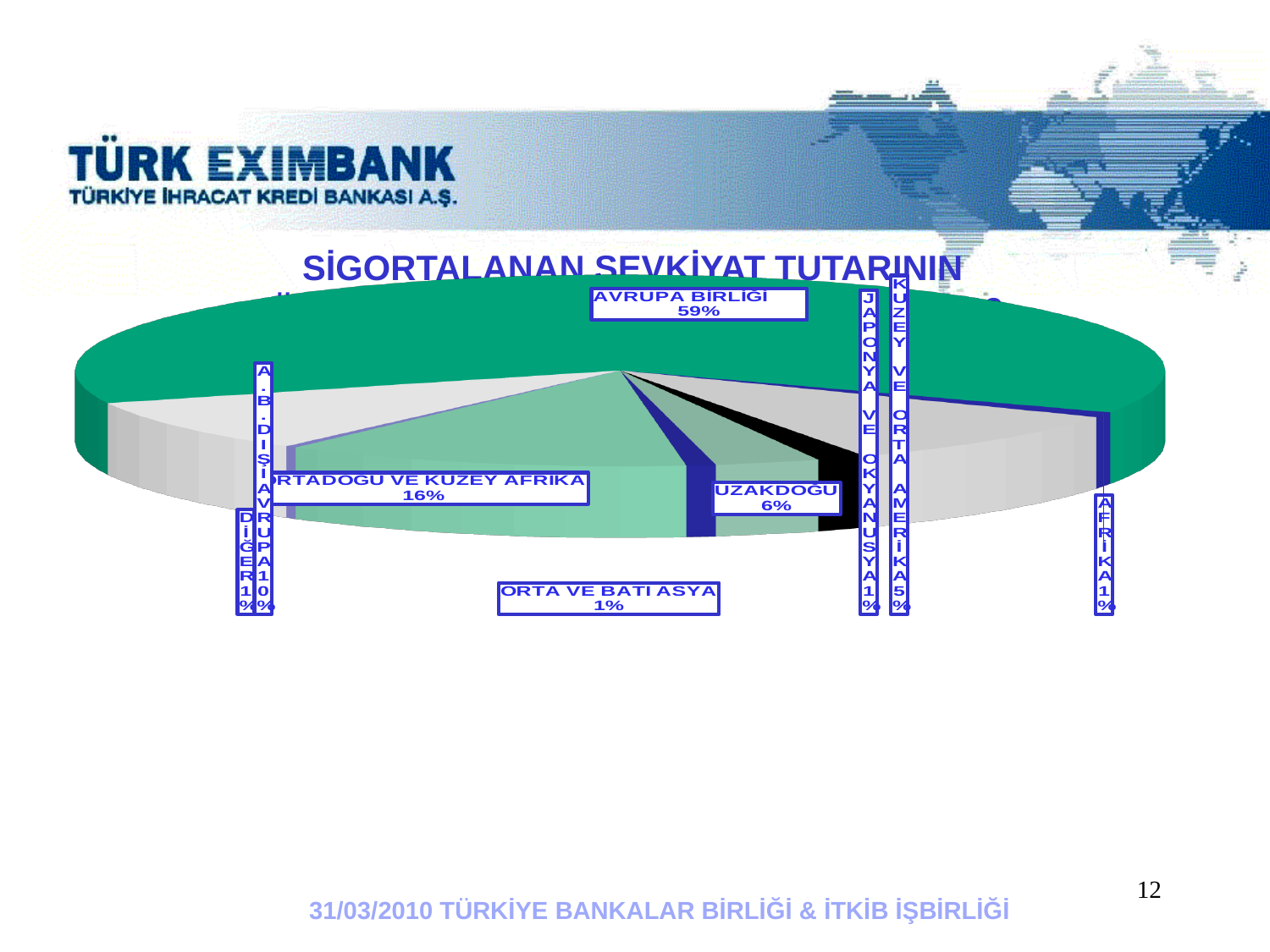

[unsupported chart]

SİGORTALANAN SEVKİYAT TUTARININ
ÜLKE GRUPLARINA GÖRE DAĞILIMI - 2009
12
31/03/2010 TÜRKİYE BANKALAR BİRLİĞİ & İTKİB İŞBİRLİĞİ